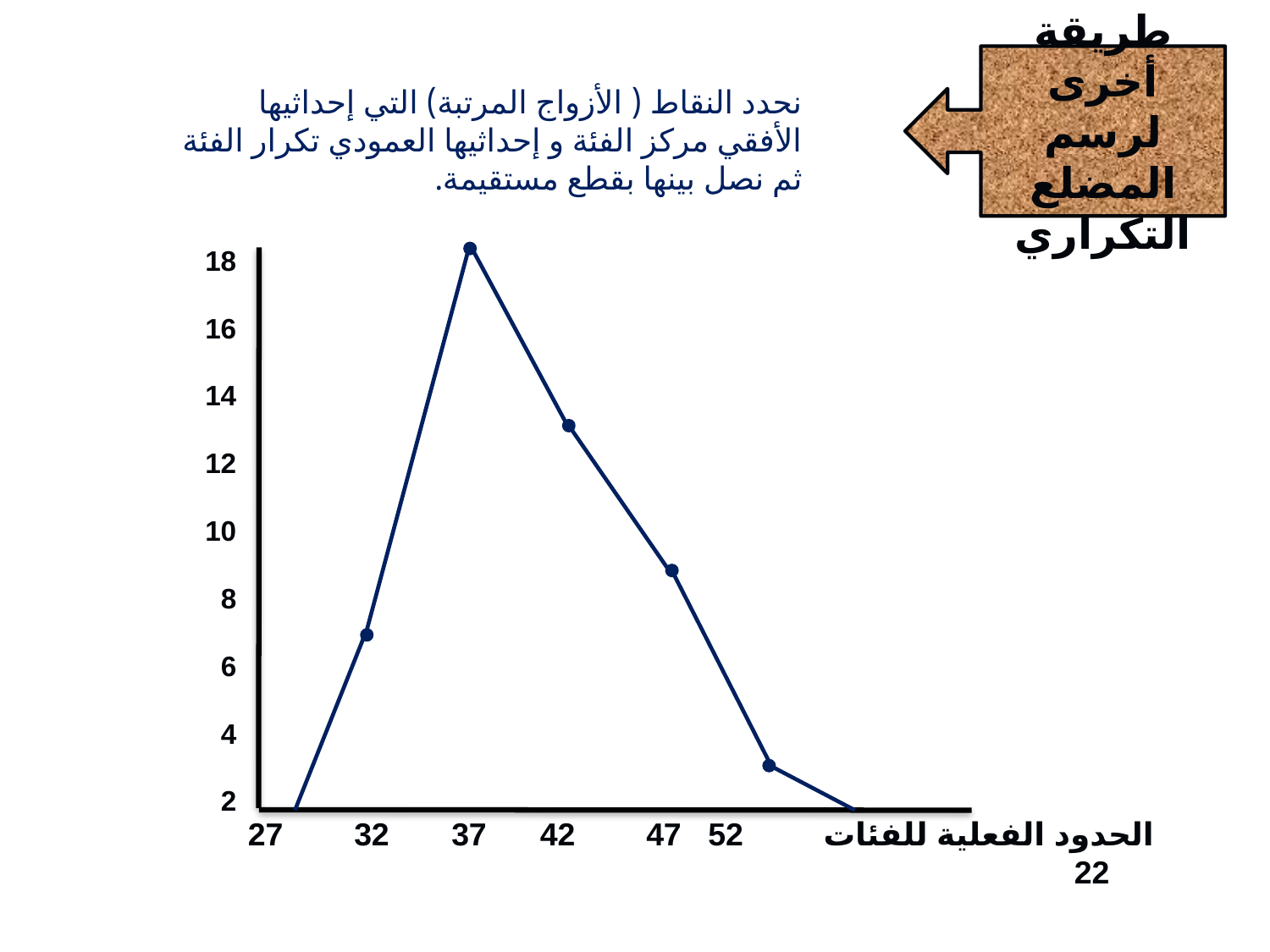

طريقة أخرى لرسم المضلع التكراري
نحدد النقاط ( الأزواج المرتبة) التي إحداثيها الأفقي مركز الفئة و إحداثيها العمودي تكرار الفئة ثم نصل بينها بقطع مستقيمة.
18

16

14

12

10

8

6

4

2

الحدود الفعلية للفئات         52   47        42      37       32        27      22